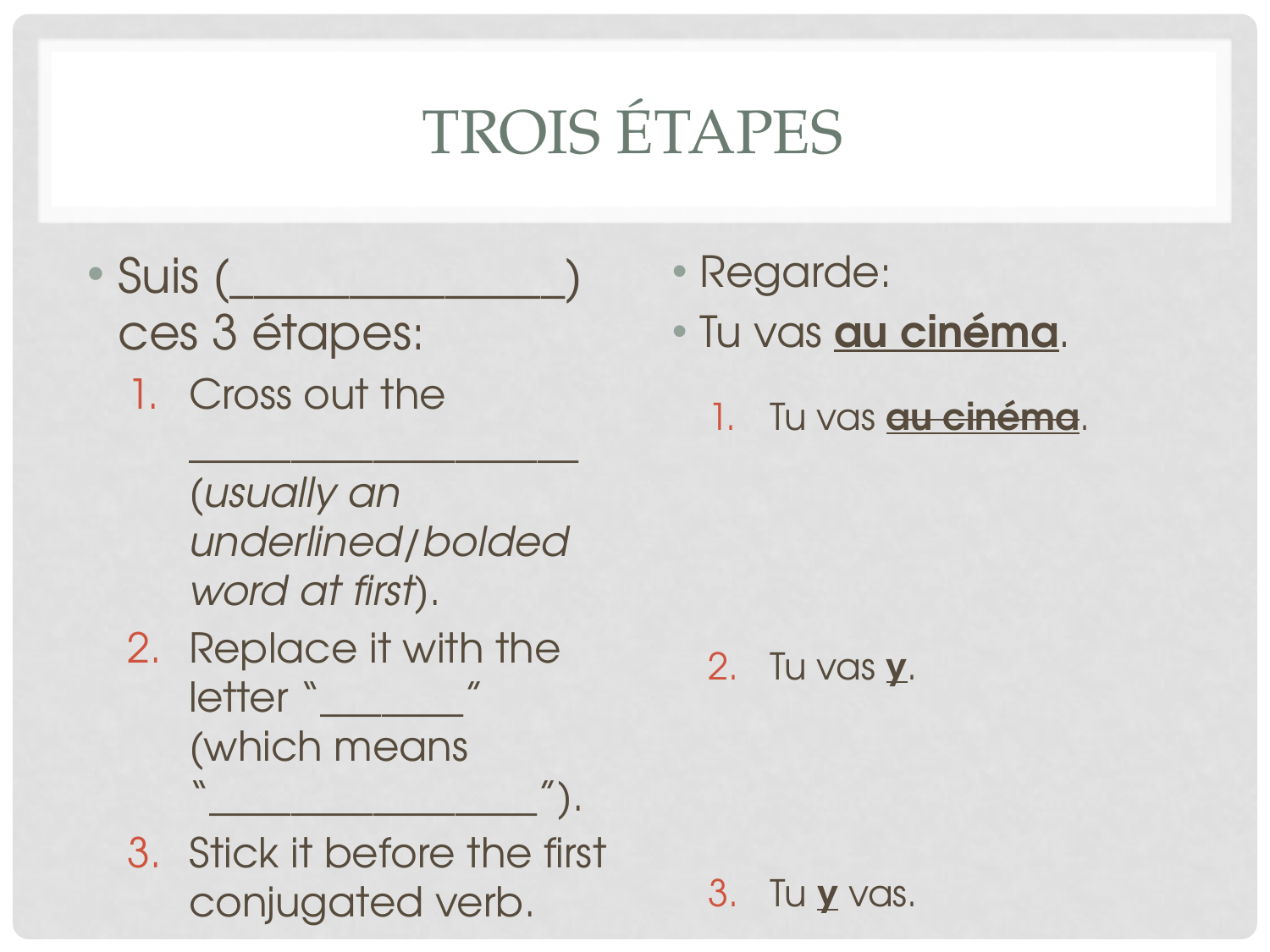

# Trois étapes
Regarde:
Tu vas au cinéma.

Tu vas au cinéma.

Tu vas y.

Tu y vas.
Suis (______________) ces 3 étapes:
Cross out the ___________________ (usually an underlined/bolded word at first).
Replace it with the letter “_______” (which means “________________”).
Stick it before the first conjugated verb.